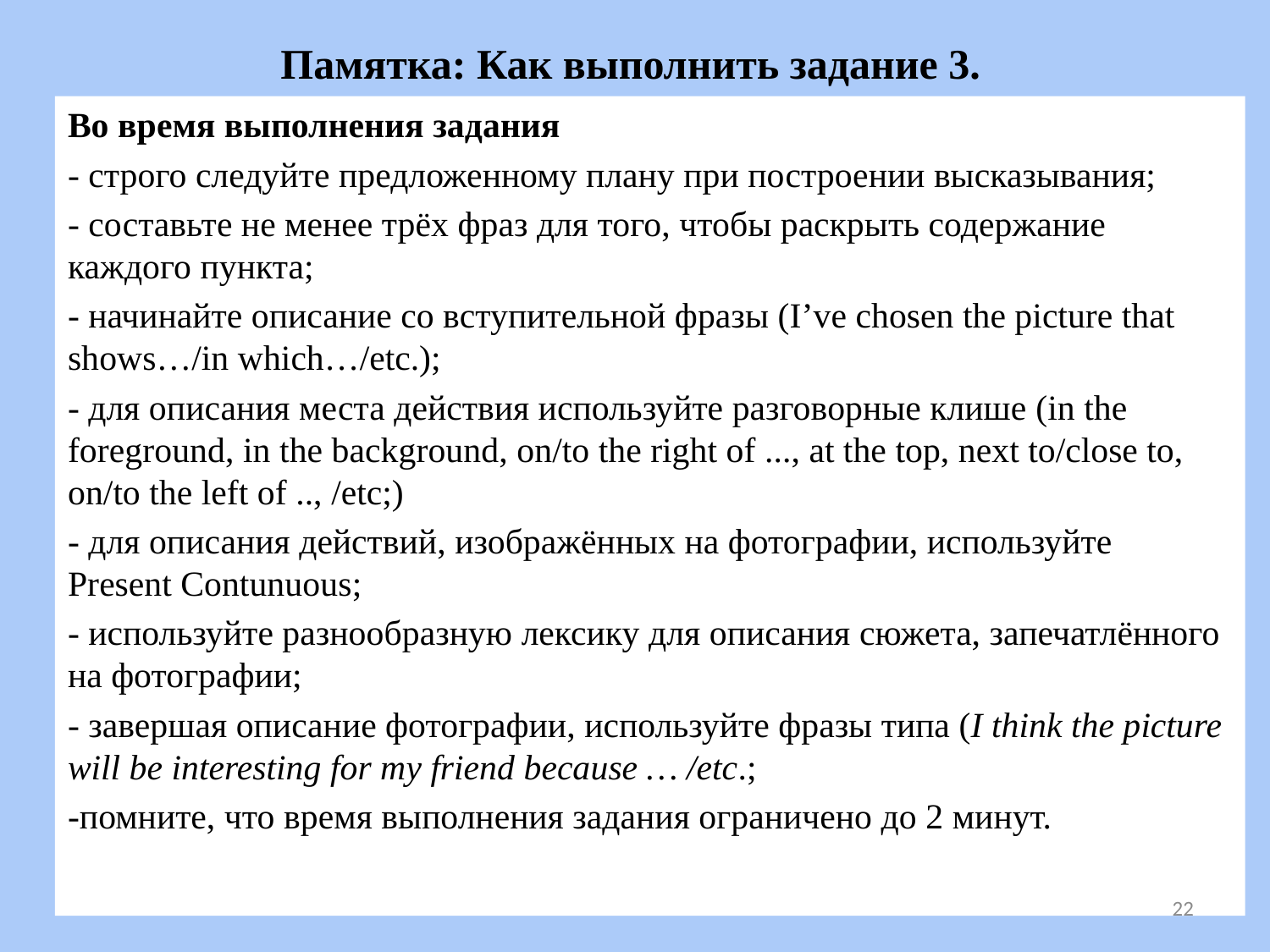

# Памятка: Как выполнить задание 3.
Во время выполнения задания
- строго следуйте предложенному плану при построении высказывания;
- составьте не менее трёх фраз для того, чтобы раскрыть содержание каждого пункта;
- начинайте описание со вступительной фразы (I’ve chosen the picture that shows…/in which…/etc.);
- для описания места действия используйте разговорные клише (in the foreground, in the background, on/to the right of ..., at the top, next to/close to, on/to the left of .., /etc;)
- для описания действий, изображённых на фотографии, используйте  Present Contunuous;
- используйте разнообразную лексику для описания сюжета, запечатлённого на фотографии;
- завершая описание фотографии, используйте фразы типа (I think the picture will be interesting for my friend because … /etc.;
-помните, что время выполнения задания ограничено до 2 минут.
22